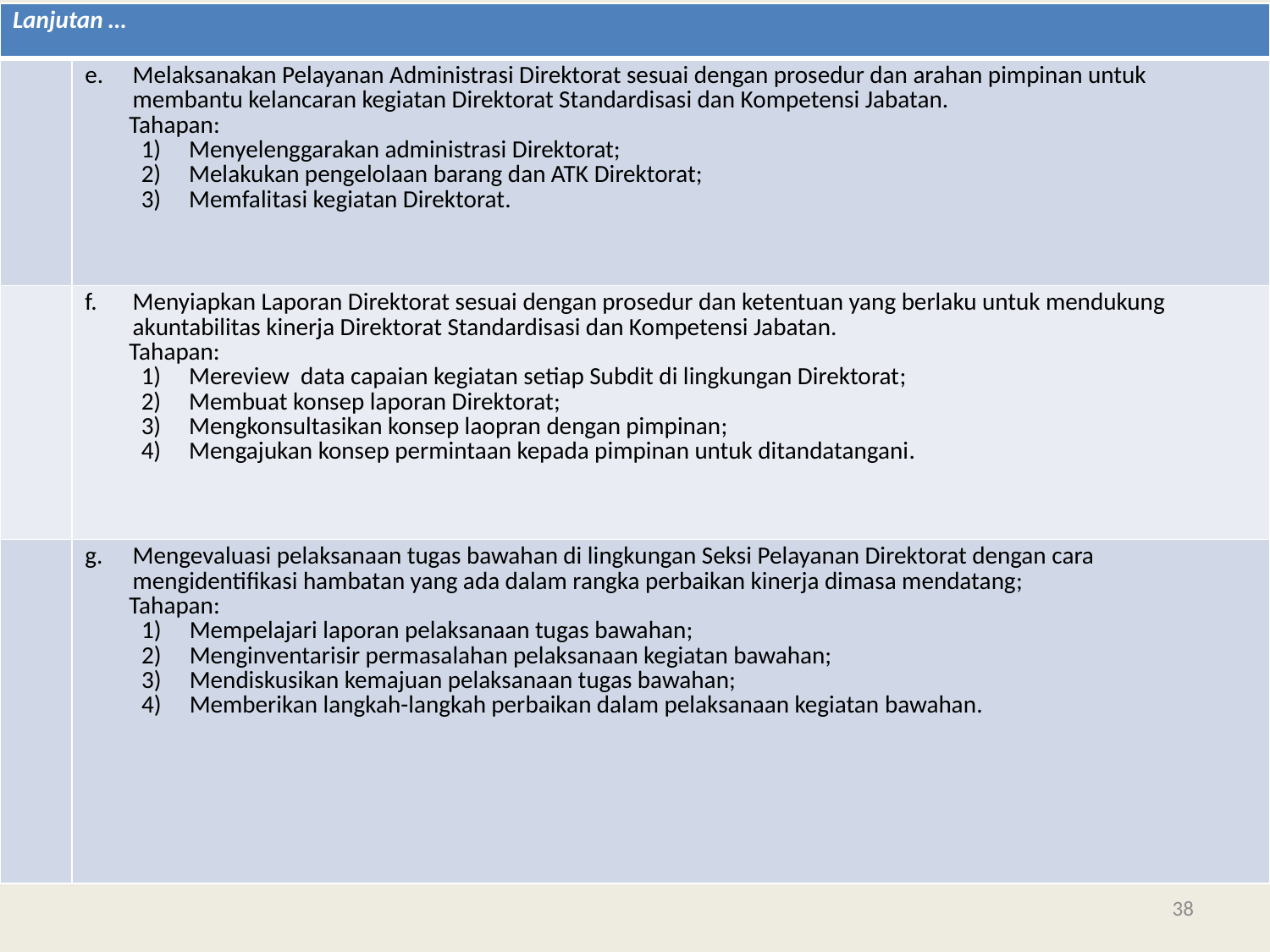

| Lanjutan … |  |
| --- | --- |
|  | Melaksanakan Pelayanan Administrasi Direktorat sesuai dengan prosedur dan arahan pimpinan untuk membantu kelancaran kegiatan Direktorat Standardisasi dan Kompetensi Jabatan. Tahapan: Menyelenggarakan administrasi Direktorat; Melakukan pengelolaan barang dan ATK Direktorat; Memfalitasi kegiatan Direktorat. |
|  | Menyiapkan Laporan Direktorat sesuai dengan prosedur dan ketentuan yang berlaku untuk mendukung akuntabilitas kinerja Direktorat Standardisasi dan Kompetensi Jabatan. Tahapan: Mereview data capaian kegiatan setiap Subdit di lingkungan Direktorat; Membuat konsep laporan Direktorat; Mengkonsultasikan konsep laopran dengan pimpinan; Mengajukan konsep permintaan kepada pimpinan untuk ditandatangani. |
|  | Mengevaluasi pelaksanaan tugas bawahan di lingkungan Seksi Pelayanan Direktorat dengan cara mengidentifikasi hambatan yang ada dalam rangka perbaikan kinerja dimasa mendatang; Tahapan: 1) Mempelajari laporan pelaksanaan tugas bawahan; 2) Menginventarisir permasalahan pelaksanaan kegiatan bawahan; 3) Mendiskusikan kemajuan pelaksanaan tugas bawahan; 4) Memberikan langkah-langkah perbaikan dalam pelaksanaan kegiatan bawahan. |
38